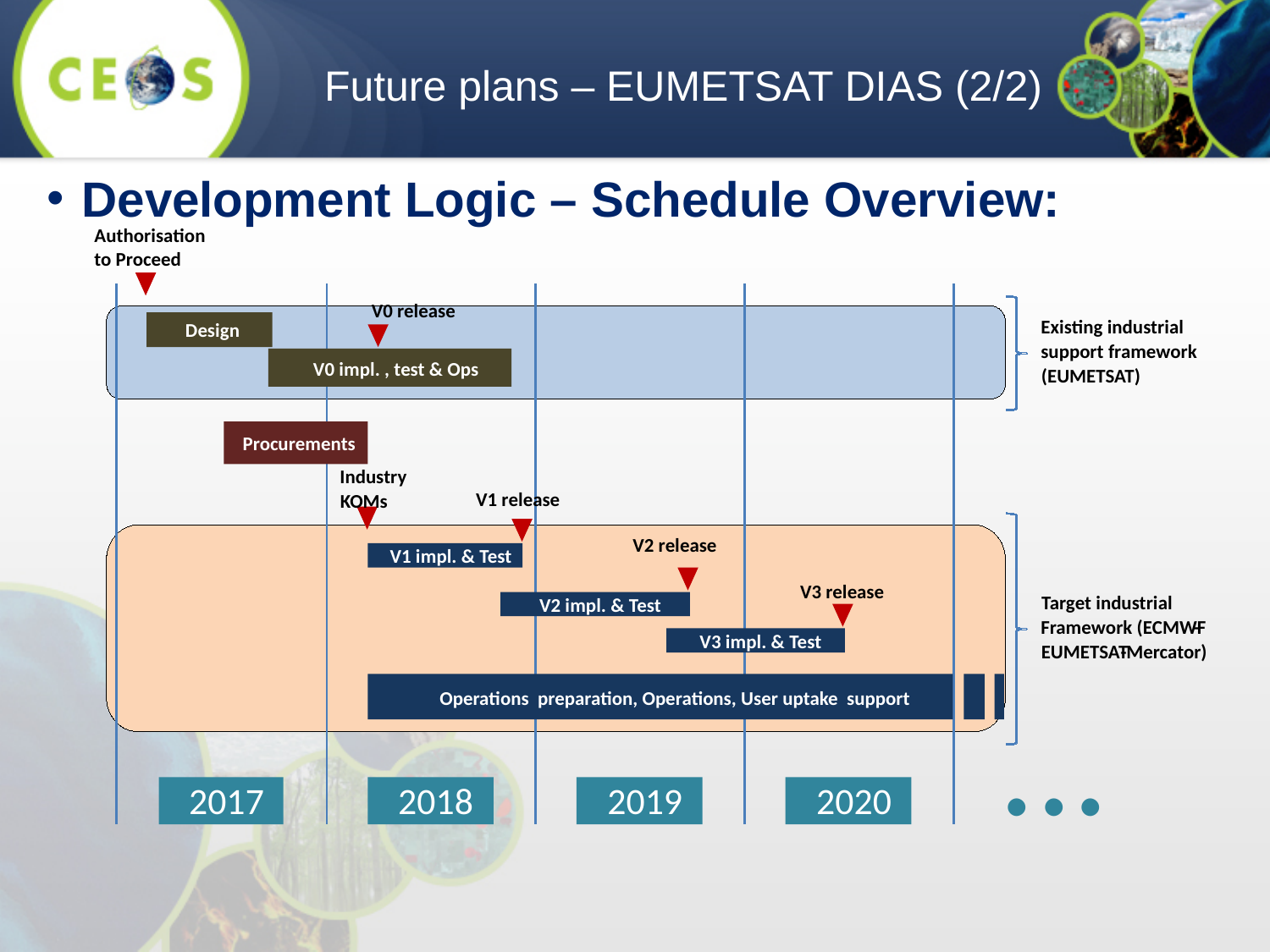

# Future plans – EUMETSAT DIAS (2/2)
Development Logic – Schedule Overview:

Authorisation
to Proceed

V0 release

Existing industrial
Design

support framework

V0 impl. , test & Ops
(EUMETSAT)

Procurements
Industry
V1 release
KOMs

V2 release

V1 impl. & Test

V3 release
Target industrial

V2 impl. & Test

Framework (ECMWF
-

V3 impl. & Test
EUMETSAT
-
Mercator)
...

Operations  preparation, Operations, User uptake  support

2017
2018
2019
2020